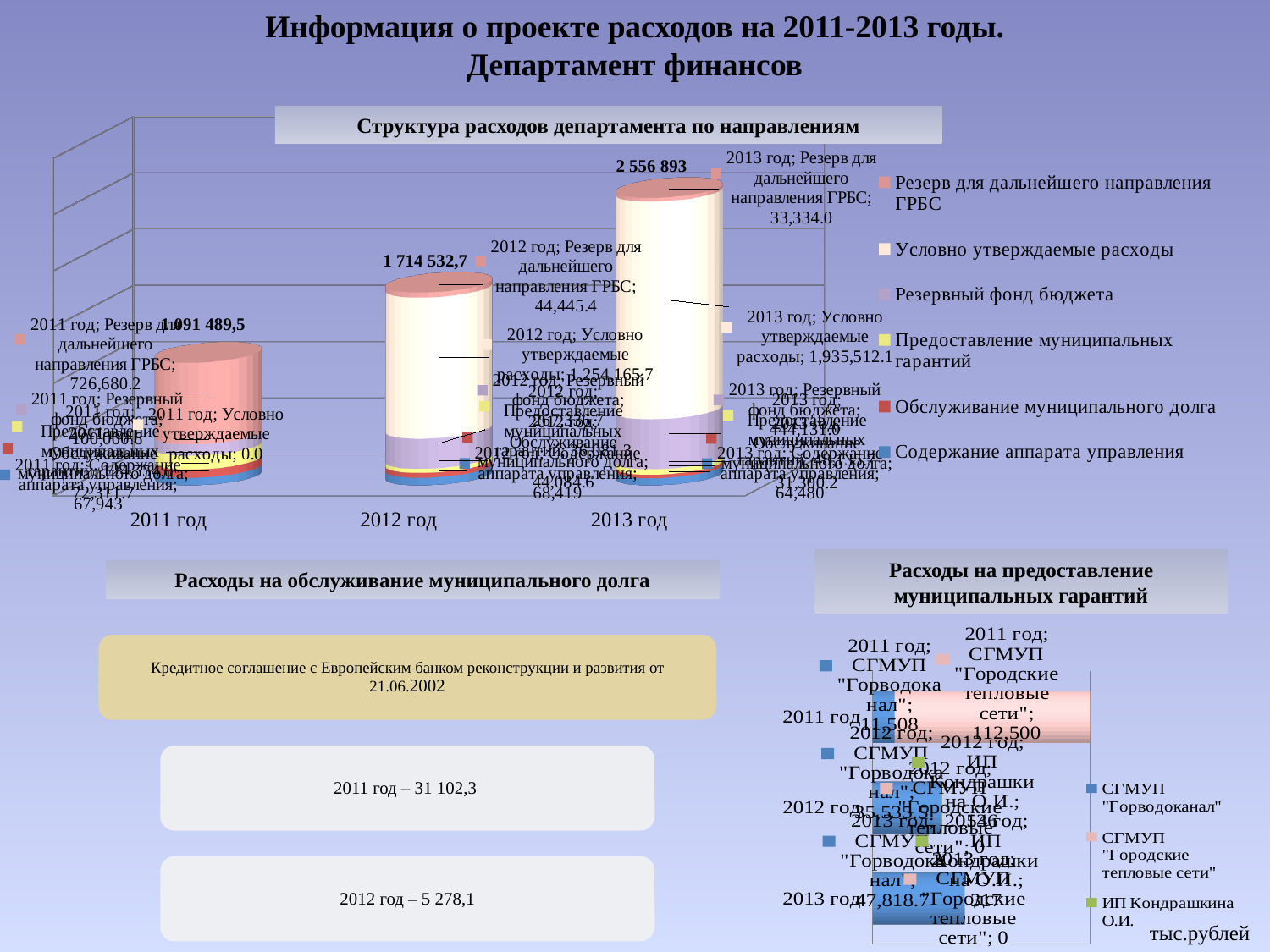

Информация о проекте расходов на 2011-2013 годы.
Департамент финансов

[unsupported chart]

Структура расходов департамента по направлениям
2 556 893
1 714 532,7
1 091 489,5
Расходы на предоставление муниципальных гарантий
Расходы на обслуживание муниципального долга

[unsupported chart]

Кредитное соглашение с Европейским банком реконструкции и развития от 21.06.2002
2011 год – 31 102,3
2012 год – 5 278,1
тыс.рублей